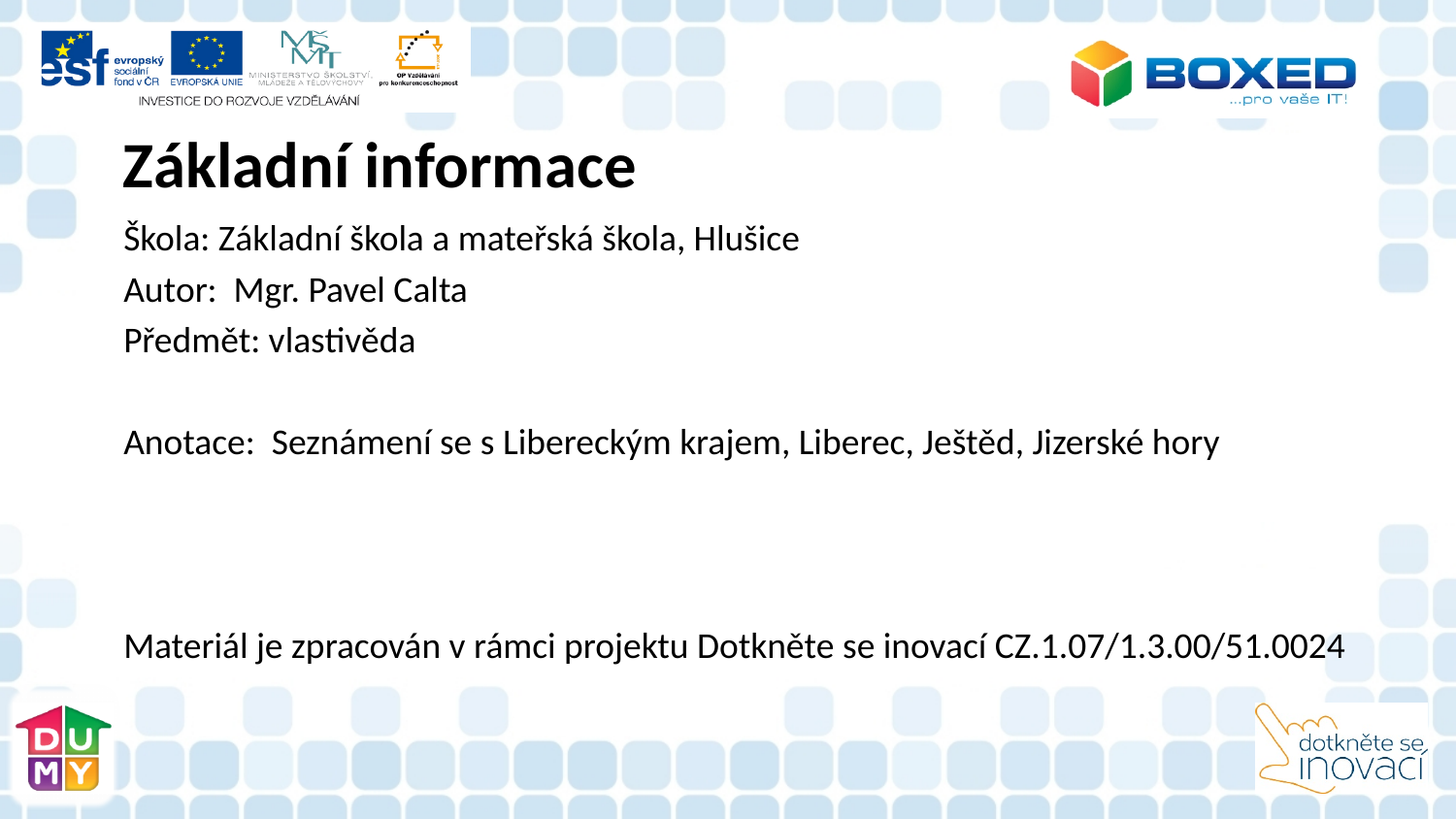

Základní informace
Škola: Základní škola a mateřská škola, Hlušice
Autor:  Mgr. Pavel Calta
Předmět: vlastivěda

Anotace:  Seznámení se s Libereckým krajem, Liberec, Ještěd, Jizerské hory

Materiál je zpracován v rámci projektu Dotkněte se inovací CZ.1.07/1.3.00/51.0024